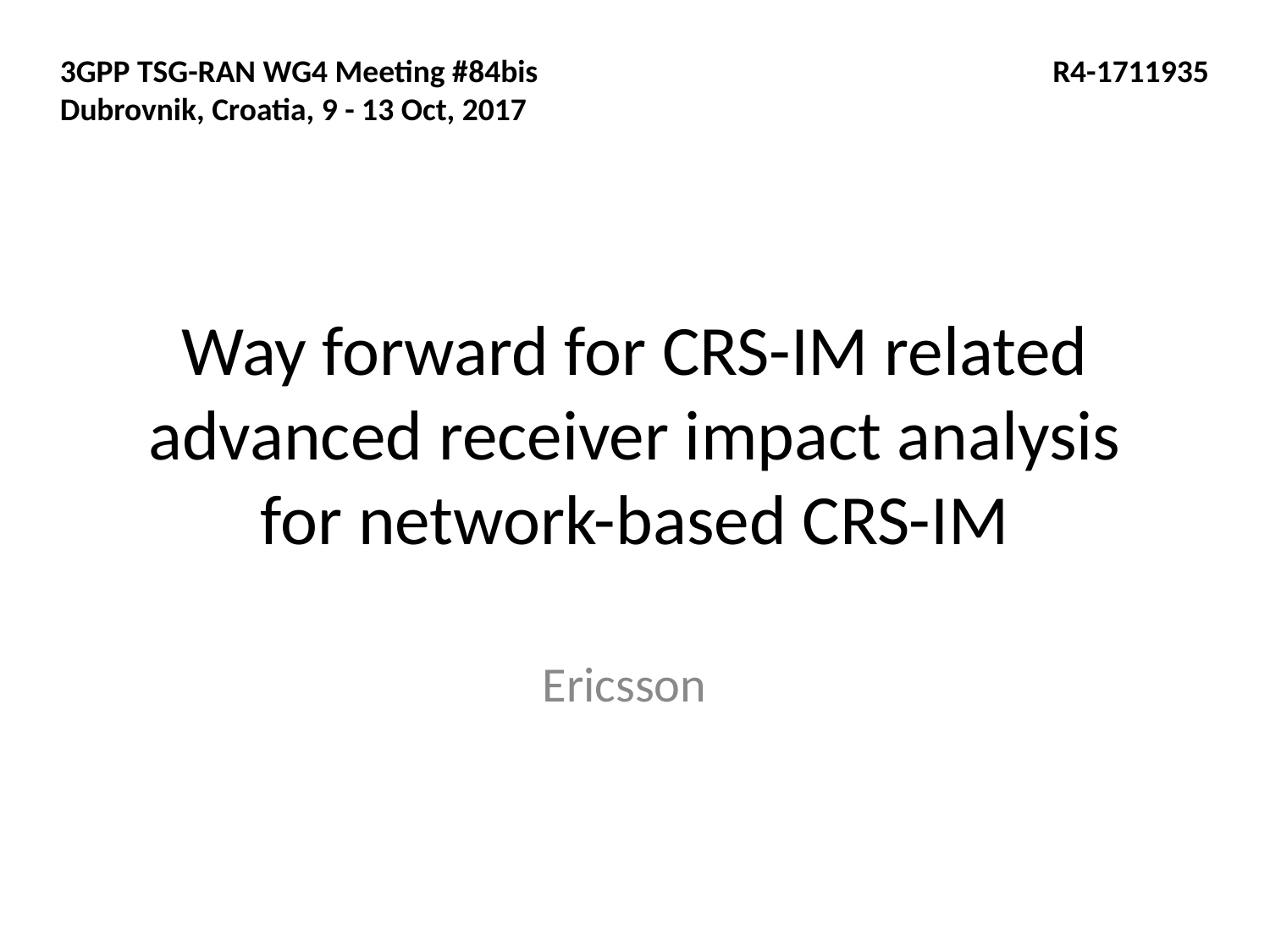

3GPP TSG-RAN WG4 Meeting #84bis
Dubrovnik, Croatia, 9 - 13 Oct, 2017
R4-1711935
# Way forward for CRS-IM related advanced receiver impact analysis for network-based CRS-IM
Ericsson